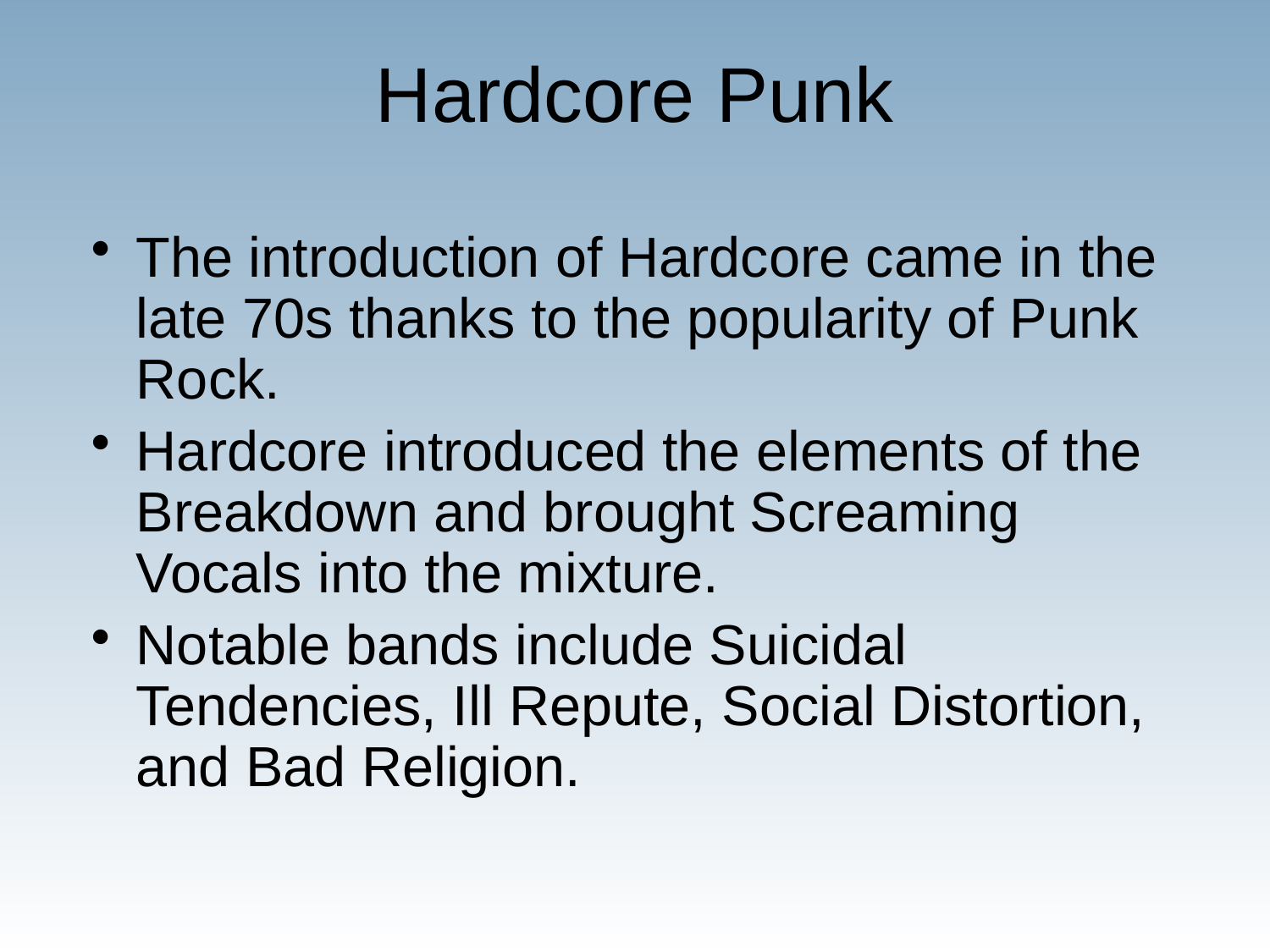

# Hardcore Punk
The introduction of Hardcore came in the late 70s thanks to the popularity of Punk Rock.
Hardcore introduced the elements of the Breakdown and brought Screaming Vocals into the mixture.
Notable bands include Suicidal Tendencies, Ill Repute, Social Distortion, and Bad Religion.